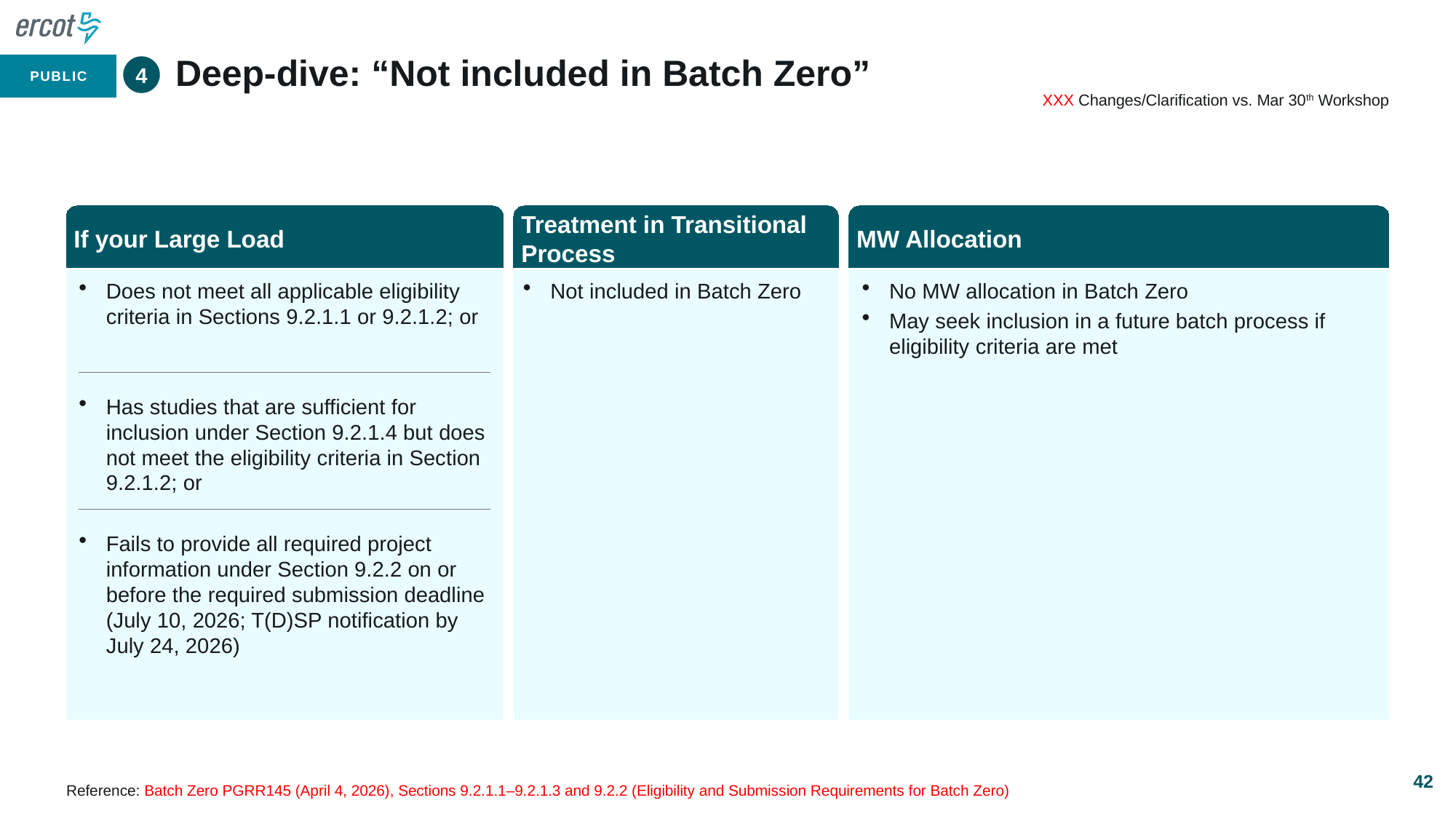

Deep-dive: “Not included in Batch Zero”
4
XXX Changes/Clarification vs. Mar 30th Workshop
If your Large Load
Treatment in Transitional Process
MW Allocation

Does not meet all applicable eligibility criteria in Sections 9.2.1.1 or 9.2.1.2; or
Not included in Batch Zero
No MW allocation in Batch Zero
May seek inclusion in a future batch process if eligibility criteria are met
Has studies that are sufficient for inclusion under Section 9.2.1.4 but does not meet the eligibility criteria in Section 9.2.1.2; or
Fails to provide all required project information under Section 9.2.2 on or before the required submission deadline (July 10, 2026; T(D)SP notification by July 24, 2026)
42
Reference: Batch Zero PGRR145 (April 4, 2026), Sections 9.2.1.1–9.2.1.3 and 9.2.2 (Eligibility and Submission Requirements for Batch Zero)